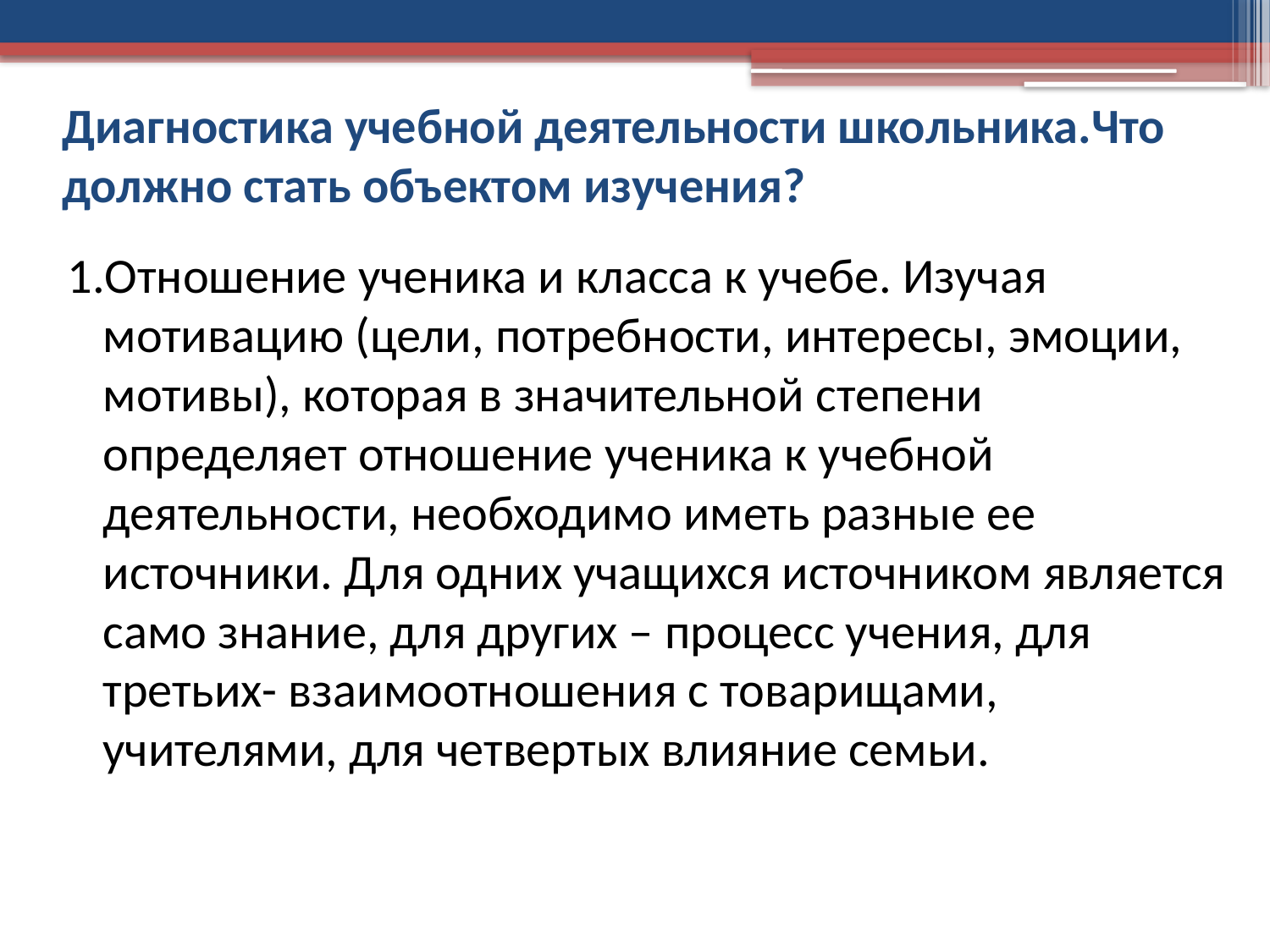

# Диагностика учебной деятельности школьника.Что должно стать объектом изучения?
1.Отношение ученика и класса к учебе. Изучая мотивацию (цели, потребности, интересы, эмоции, мотивы), которая в значительной степени определяет отношение ученика к учебной деятельности, необходимо иметь разные ее источники. Для одних учащихся источником является само знание, для других – процесс учения, для третьих- взаимоотношения с товарищами, учителями, для четвертых влияние семьи.